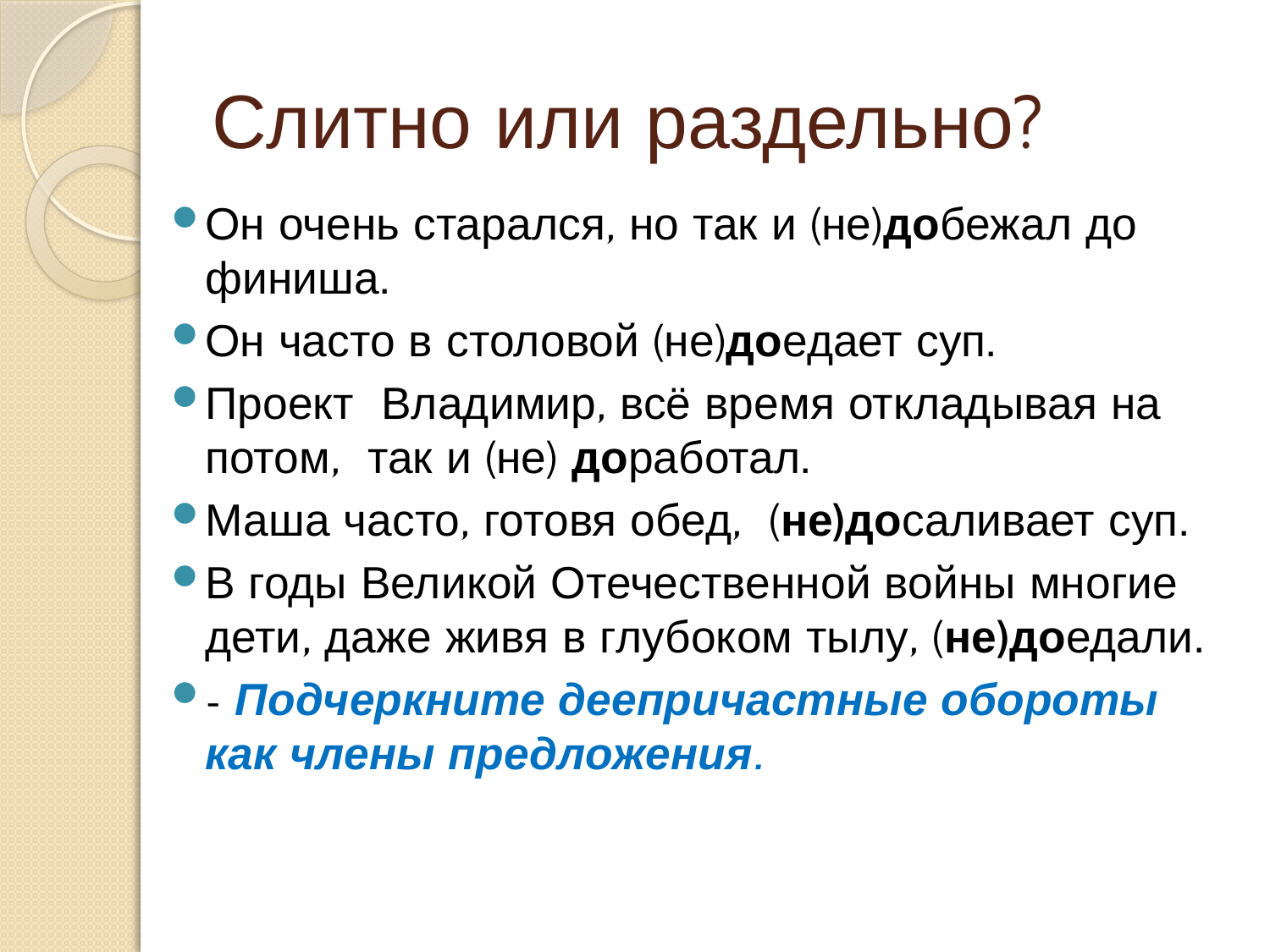

# Слитно или раздельно?
Он очень старался, но так и (не)добежал до финиша.
Он часто в столовой (не)доедает суп.
Проект  Владимир, всё время откладывая на потом,  так и (не) доработал.
Маша часто, готовя обед,  (не)досаливает суп.
В годы Великой Отечественной войны многие дети, даже живя в глубоком тылу, (не)доедали.
- Подчеркните деепричастные обороты как члены предложения.